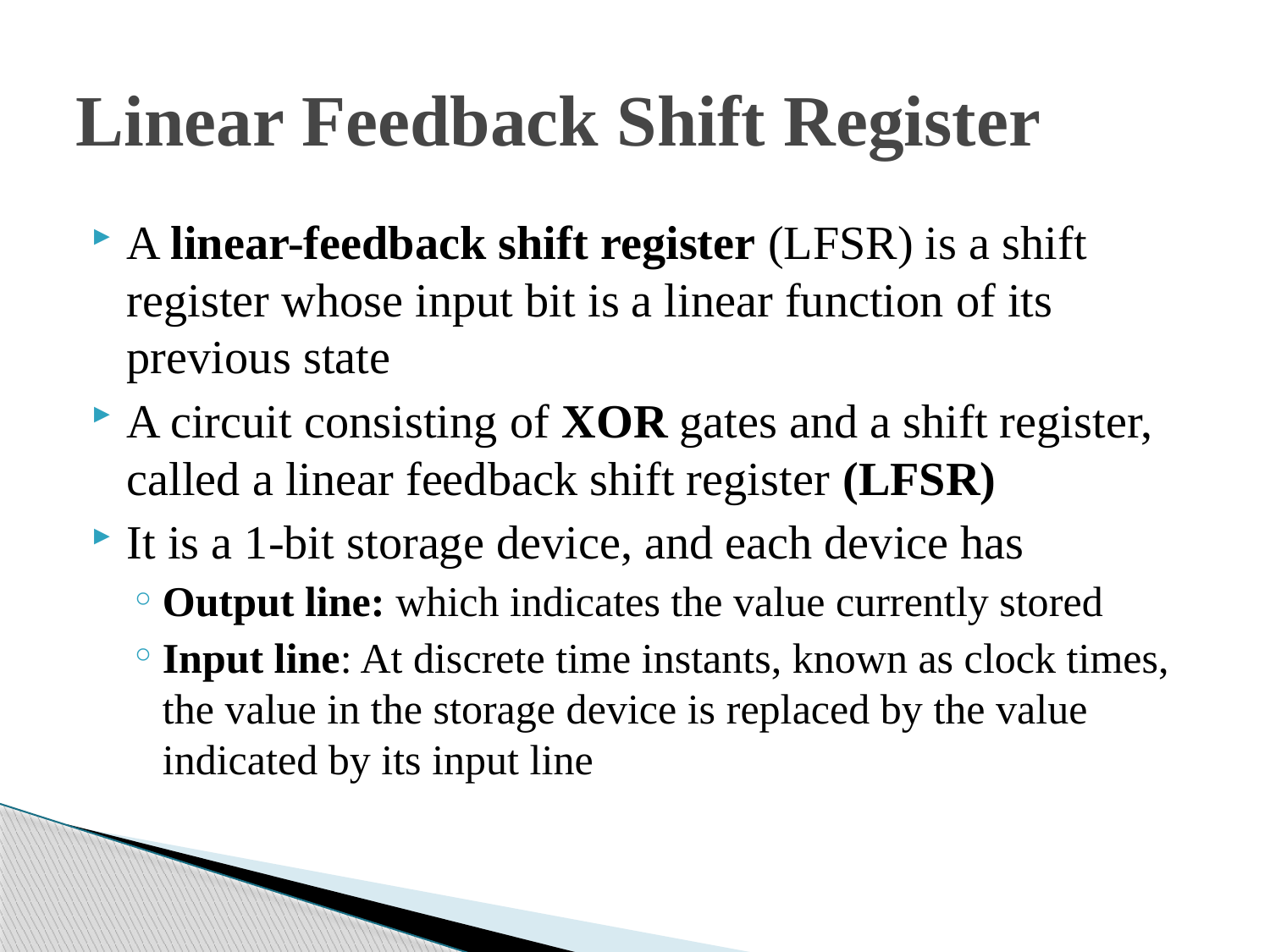

# Linear Feedback Shift Register
A linear-feedback shift register (LFSR) is a shift register whose input bit is a linear function of its previous state
A circuit consisting of XOR gates and a shift register, called a linear feedback shift register (LFSR)
It is a 1-bit storage device, and each device has
Output line: which indicates the value currently stored
Input line: At discrete time instants, known as clock times, the value in the storage device is replaced by the value indicated by its input line